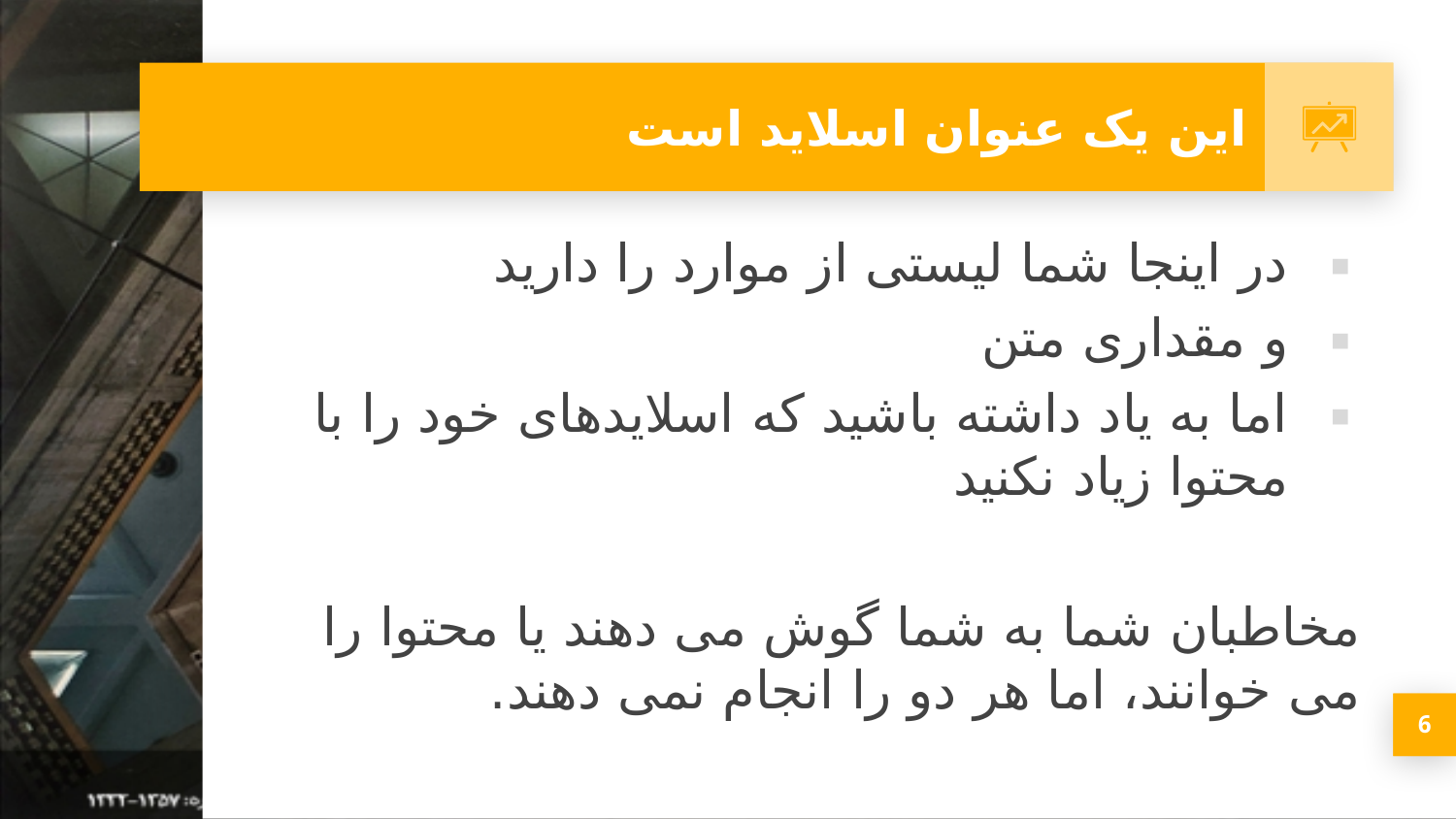

# این یک عنوان اسلاید است

در اینجا شما لیستی از موارد را دارید
و مقداری متن
اما به یاد داشته باشید که اسلایدهای خود را با محتوا زیاد نکنید

مخاطبان شما به شما گوش می دهند یا محتوا را می خوانند، اما هر دو را انجام نمی دهند.
6